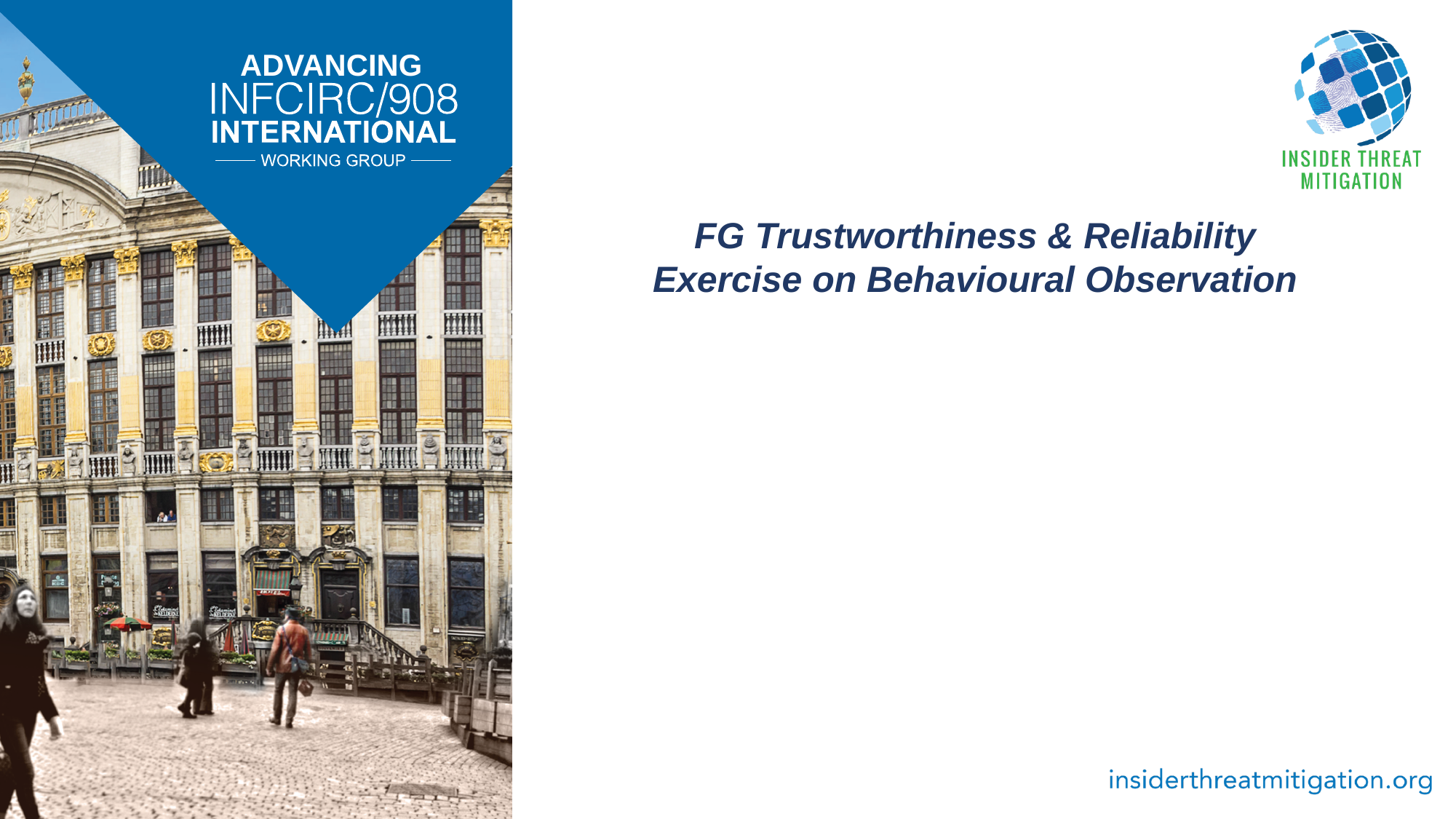

FG Trustworthiness & Reliability
Exercise on Behavioural Observation